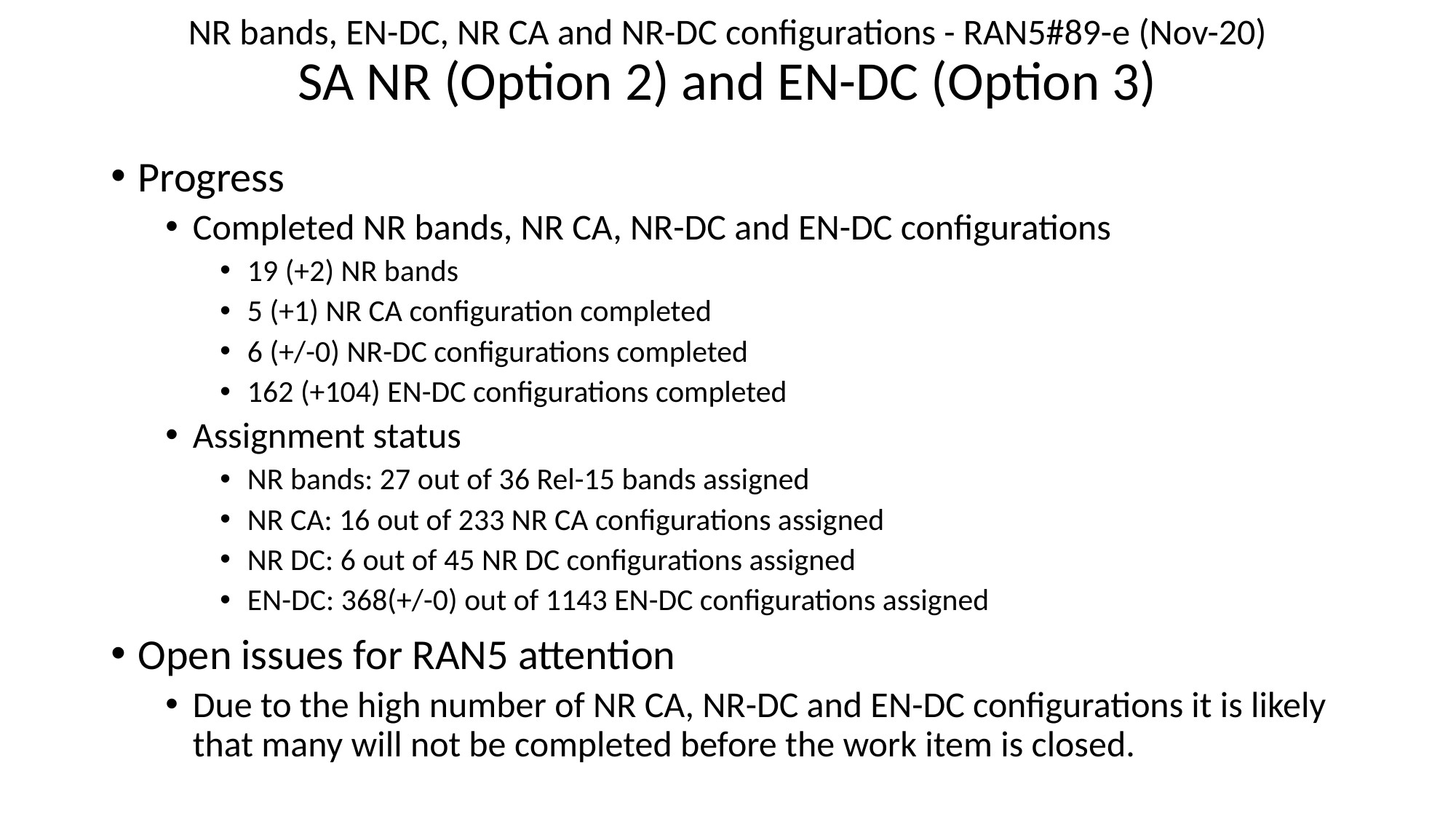

# NR bands, EN-DC, NR CA and NR-DC configurations - RAN5#89-e (Nov-20) SA NR (Option 2) and EN-DC (Option 3)
Progress
Completed NR bands, NR CA, NR-DC and EN-DC configurations
19 (+2) NR bands
5 (+1) NR CA configuration completed
6 (+/-0) NR-DC configurations completed
162 (+104) EN-DC configurations completed
Assignment status
NR bands: 27 out of 36 Rel-15 bands assigned
NR CA: 16 out of 233 NR CA configurations assigned
NR DC: 6 out of 45 NR DC configurations assigned
EN-DC: 368(+/-0) out of 1143 EN-DC configurations assigned
Open issues for RAN5 attention
Due to the high number of NR CA, NR-DC and EN-DC configurations it is likely that many will not be completed before the work item is closed.